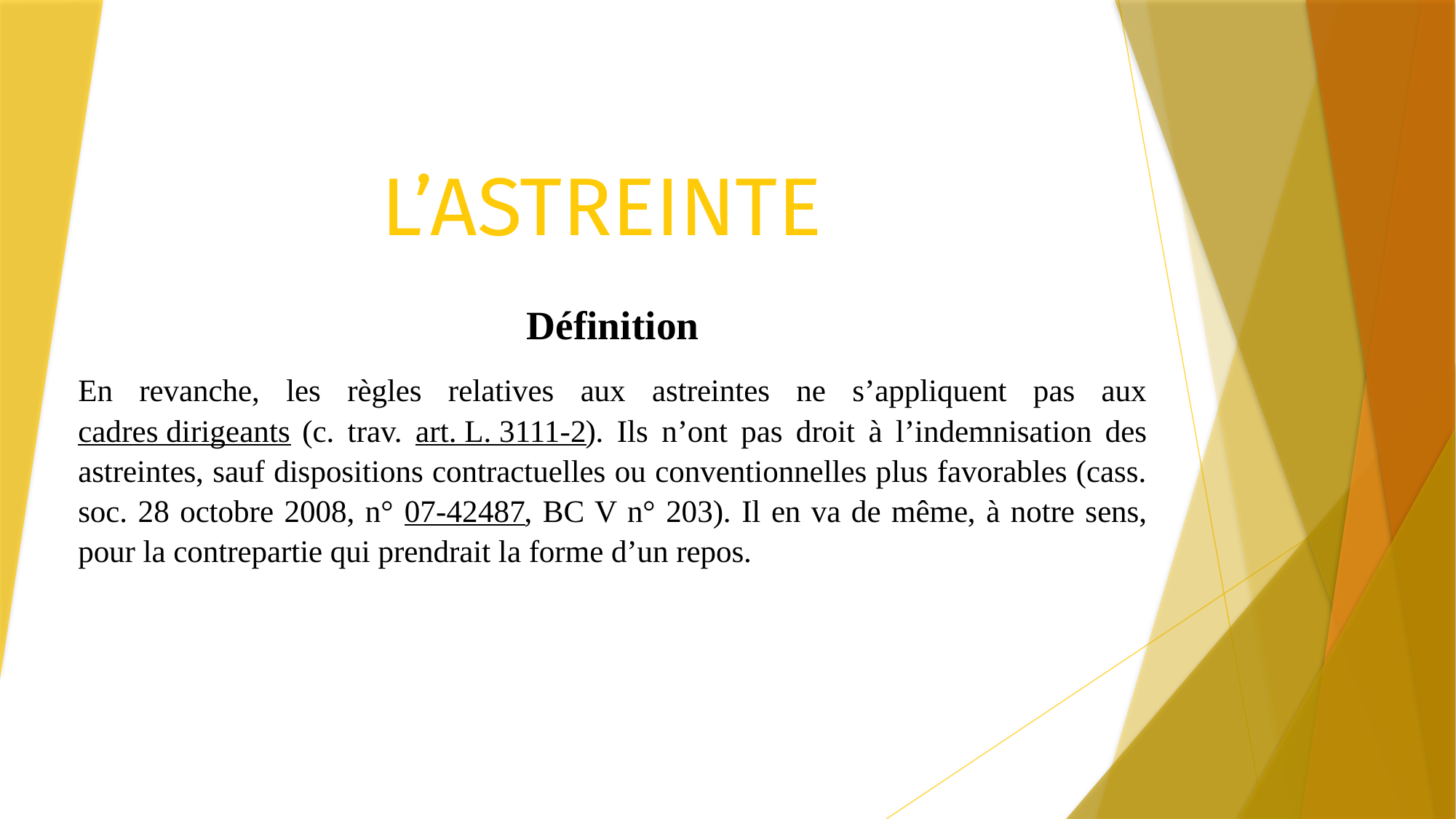

# L’ASTREINTE
Définition
En revanche, les règles relatives aux astreintes ne s’appliquent pas aux cadres dirigeants (c. trav. art. L. 3111-2). Ils n’ont pas droit à l’indemnisation des astreintes, sauf dispositions contractuelles ou conventionnelles plus favorables (cass. soc. 28 octobre 2008, n° 07-42487, BC V n° 203). Il en va de même, à notre sens, pour la contrepartie qui prendrait la forme d’un repos.